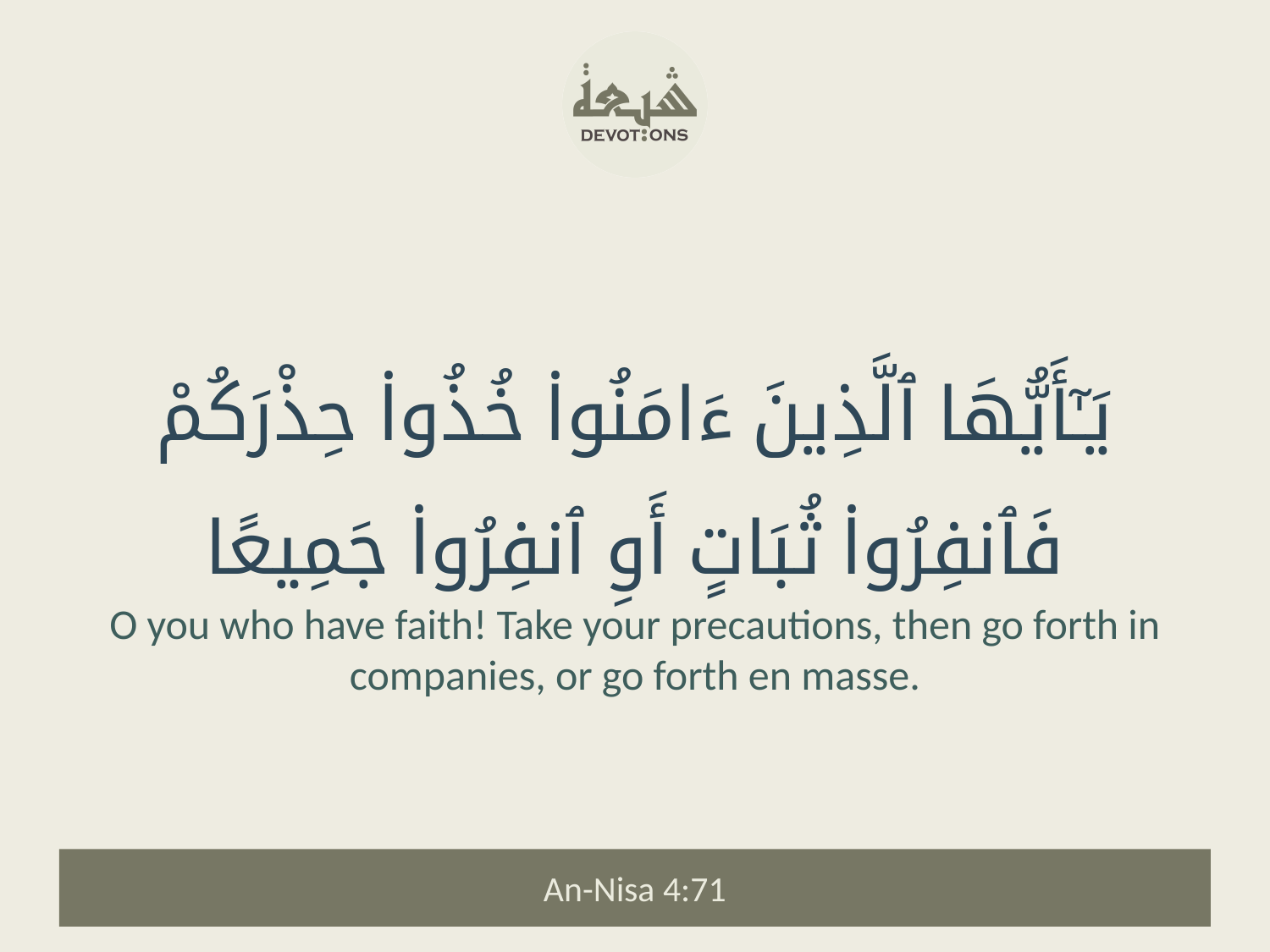

يَـٰٓأَيُّهَا ٱلَّذِينَ ءَامَنُوا۟ خُذُوا۟ حِذْرَكُمْ فَٱنفِرُوا۟ ثُبَاتٍ أَوِ ٱنفِرُوا۟ جَمِيعًا
O you who have faith! Take your precautions, then go forth in companies, or go forth en masse.
An-Nisa 4:71